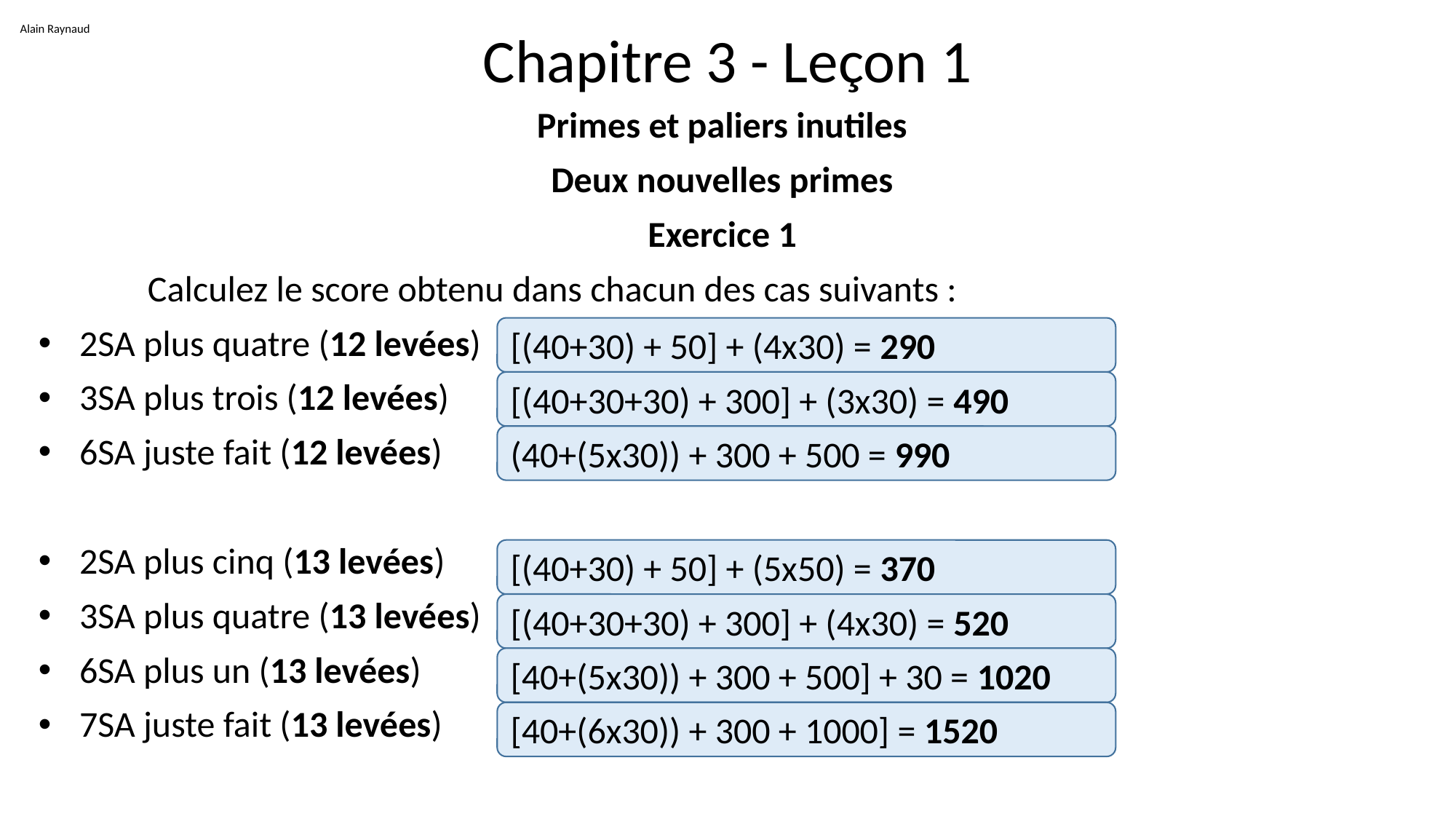

Alain Raynaud
# Chapitre 3 - Leçon 1
Primes et paliers inutiles
Deux nouvelles primes
Exercice 1
	Calculez le score obtenu dans chacun des cas suivants :
2SA plus quatre (12 levées)
3SA plus trois (12 levées)
6SA juste fait (12 levées)

2SA plus cinq (13 levées)
3SA plus quatre (13 levées)
6SA plus un (13 levées)
7SA juste fait (13 levées)
[(40+30) + 50] + (4x30) = 290
[(40+30+30) + 300] + (3x30) = 490
(40+(5x30)) + 300 + 500 = 990
[(40+30) + 50] + (5x50) = 370
[(40+30+30) + 300] + (4x30) = 520
[40+(5x30)) + 300 + 500] + 30 = 1020
[40+(6x30)) + 300 + 1000] = 1520